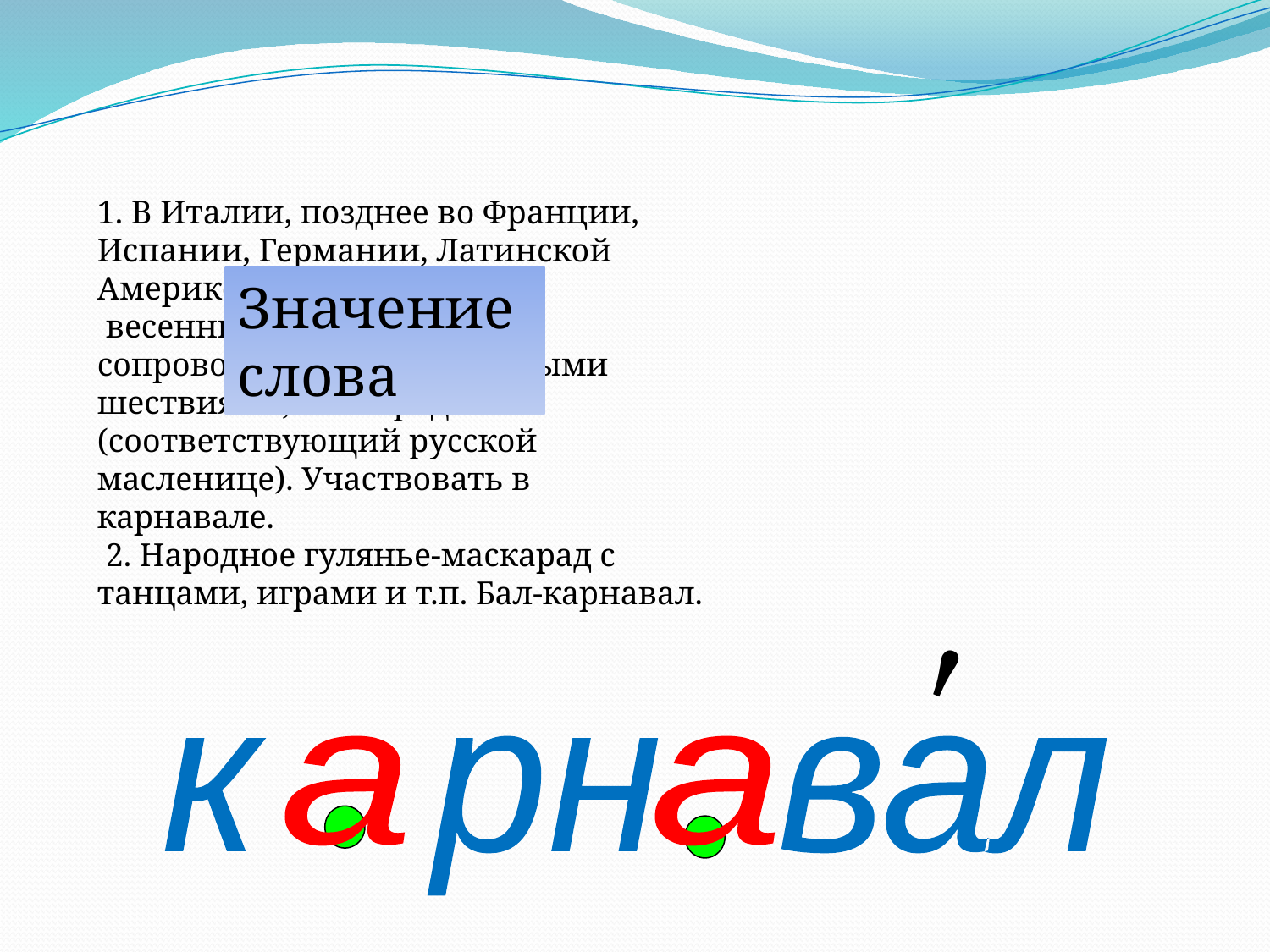

1. В Италии, позднее во Франции, Испании, Германии, Латинской Америке:
 весенний праздник, сопровождающийся уличными шествиями, маскарадом (соответствующий русской масленице). Участвовать в карнавале.
 2. Народное гулянье-маскарад с танцами, играми и т.п. Бал-карнавал.
Значение слова
′
к   рн  вал
а
а